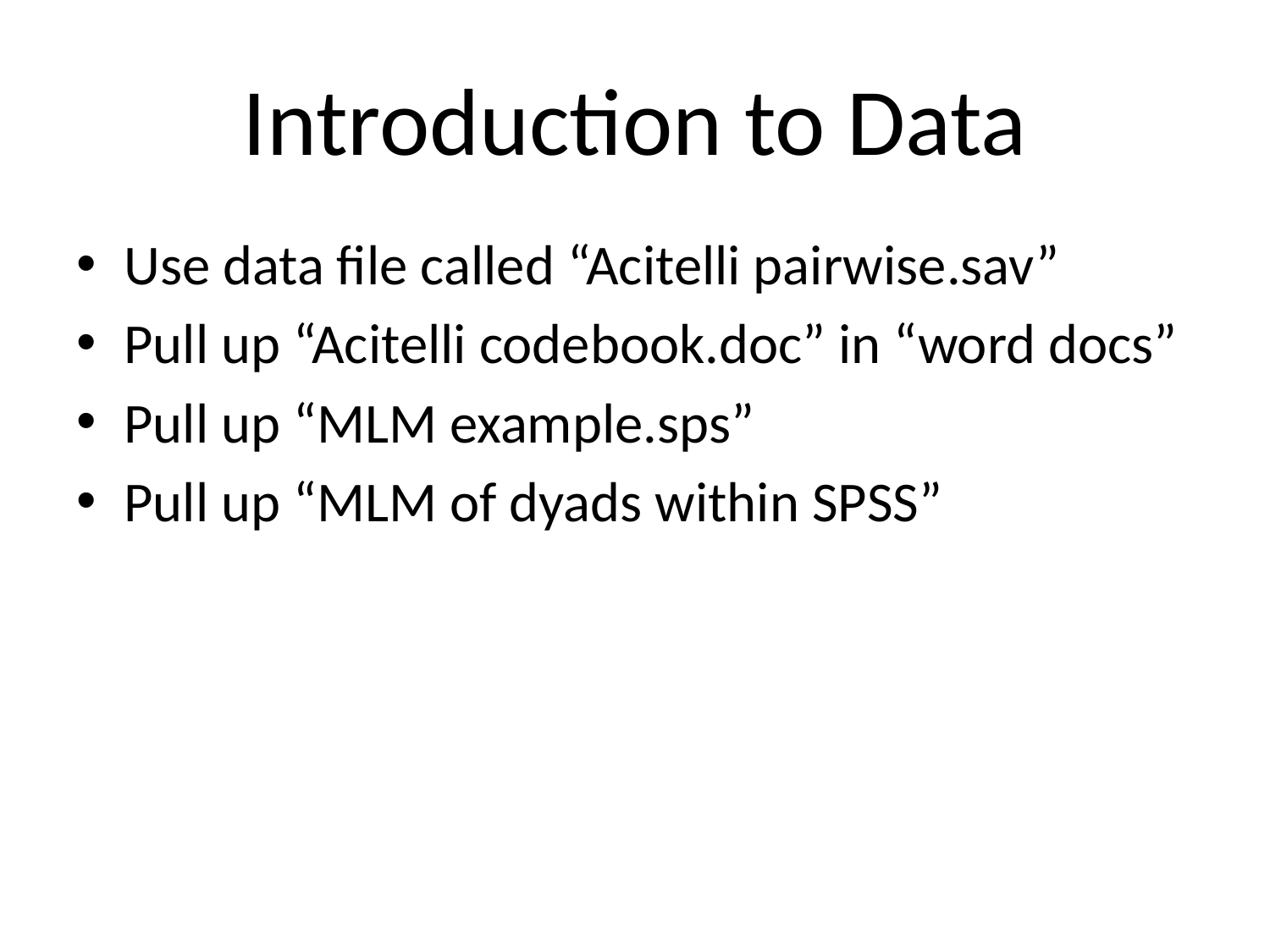

# Introduction to Data
Use data file called “Acitelli pairwise.sav”
Pull up “Acitelli codebook.doc” in “word docs”
Pull up “MLM example.sps”
Pull up “MLM of dyads within SPSS”